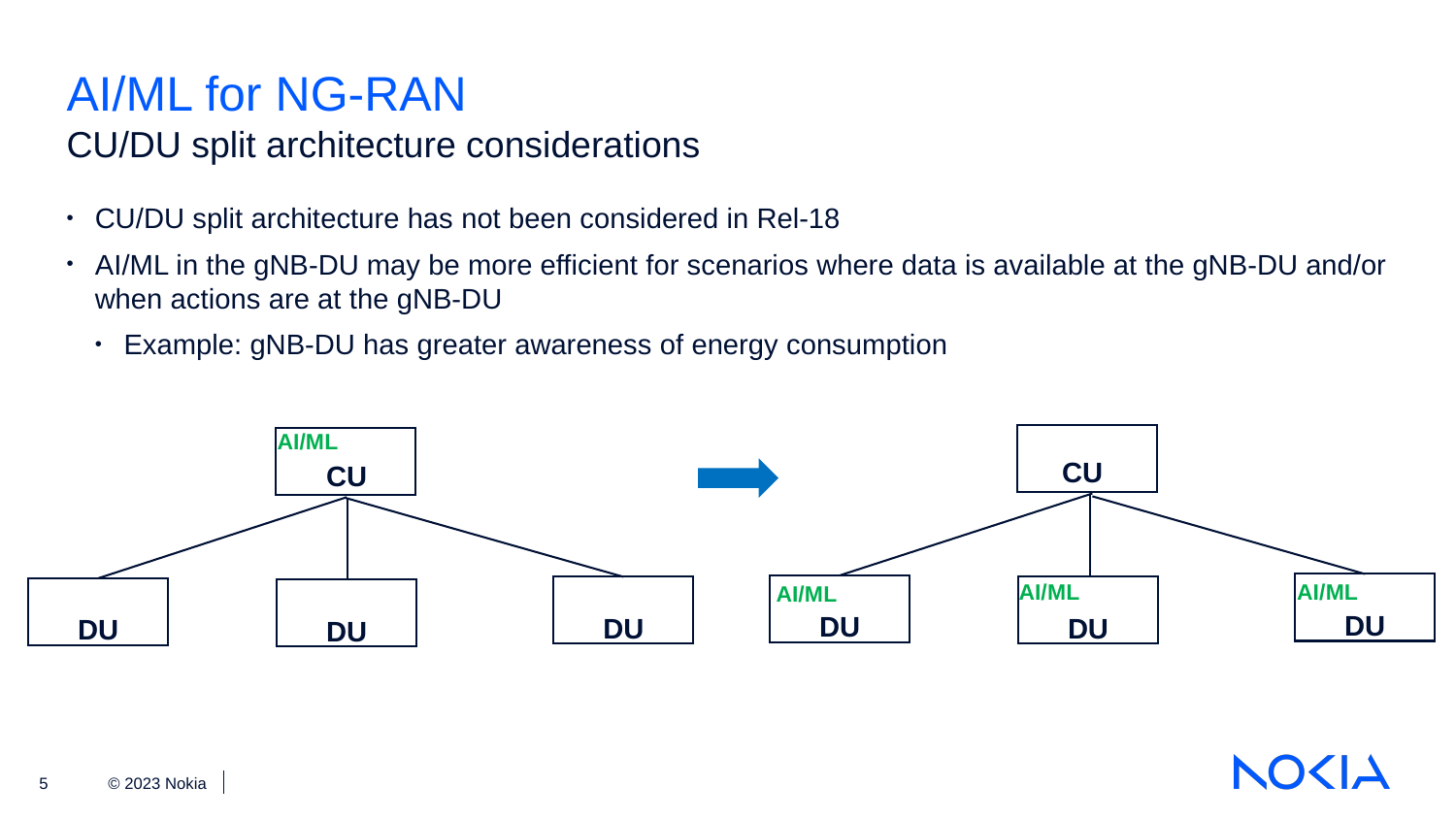

AI/ML for NG-RAN
CU/DU split architecture considerations
CU/DU split architecture has not been considered in Rel-18
AI/ML in the gNB-DU may be more efficient for scenarios where data is available at the gNB-DU and/or when actions are at the gNB-DU
Example: gNB-DU has greater awareness of energy consumption

CU

DU

DU

DU
AI/ML
AI/ML
AI/ML

CU

DU

DU

DU
AI/ML